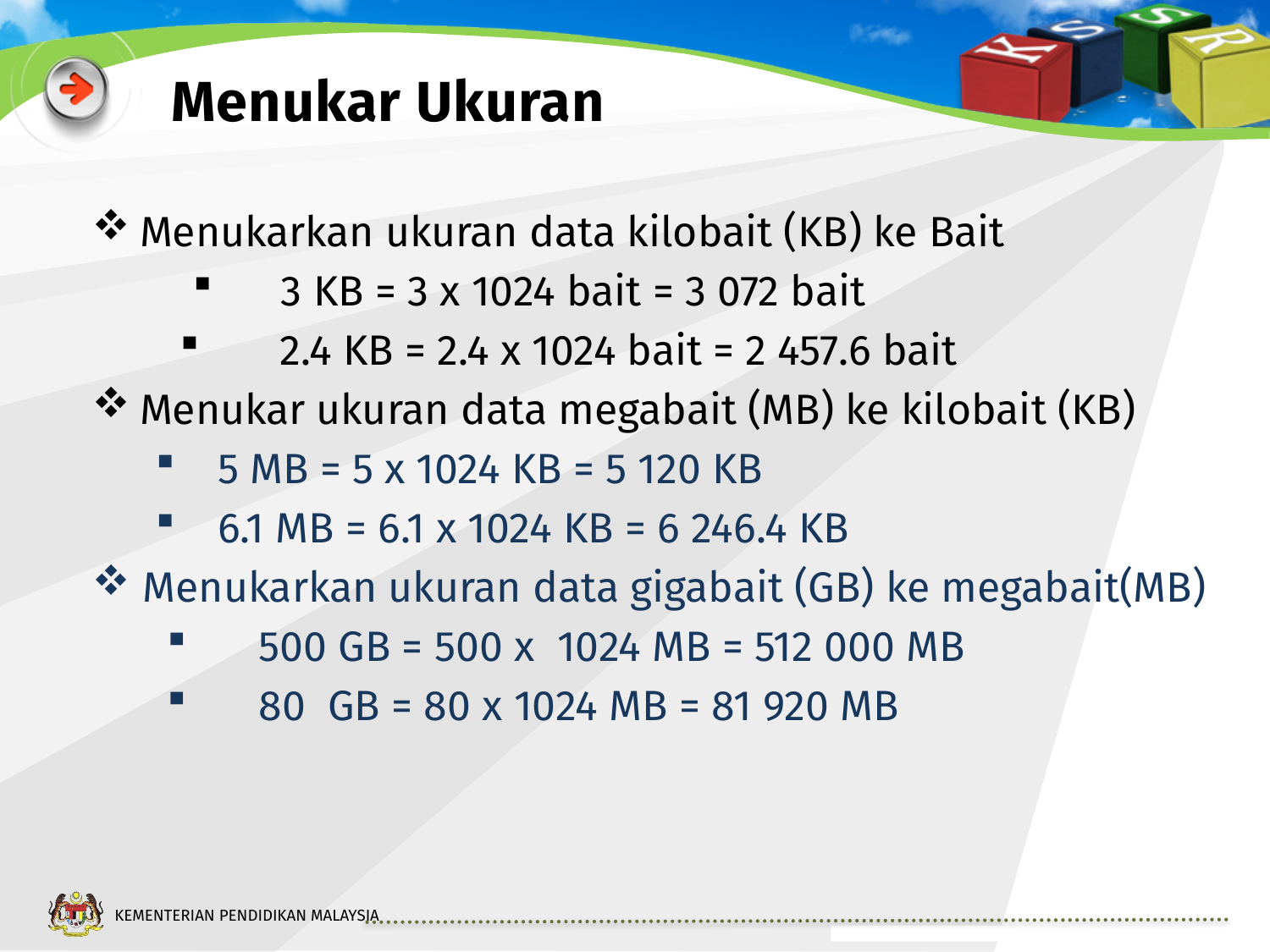

# Menukar Ukuran
Menukarkan ukuran data kilobait (KB) ke Bait
	3 KB = 3 x 1024 bait = 3 072 bait
	2.4 KB = 2.4 x 1024 bait = 2 457.6 bait
Menukar ukuran data megabait (MB) ke kilobait (KB)
  5 MB = 5 x 1024 KB = 5 120 KB
  6.1 MB = 6.1 x 1024 KB = 6 246.4 KB
 Menukarkan ukuran data gigabait (GB) ke megabait(MB)
	500 GB = 500 x  1024 MB = 512 000 MB
	80  GB = 80 x 1024 MB = 81 920 MB